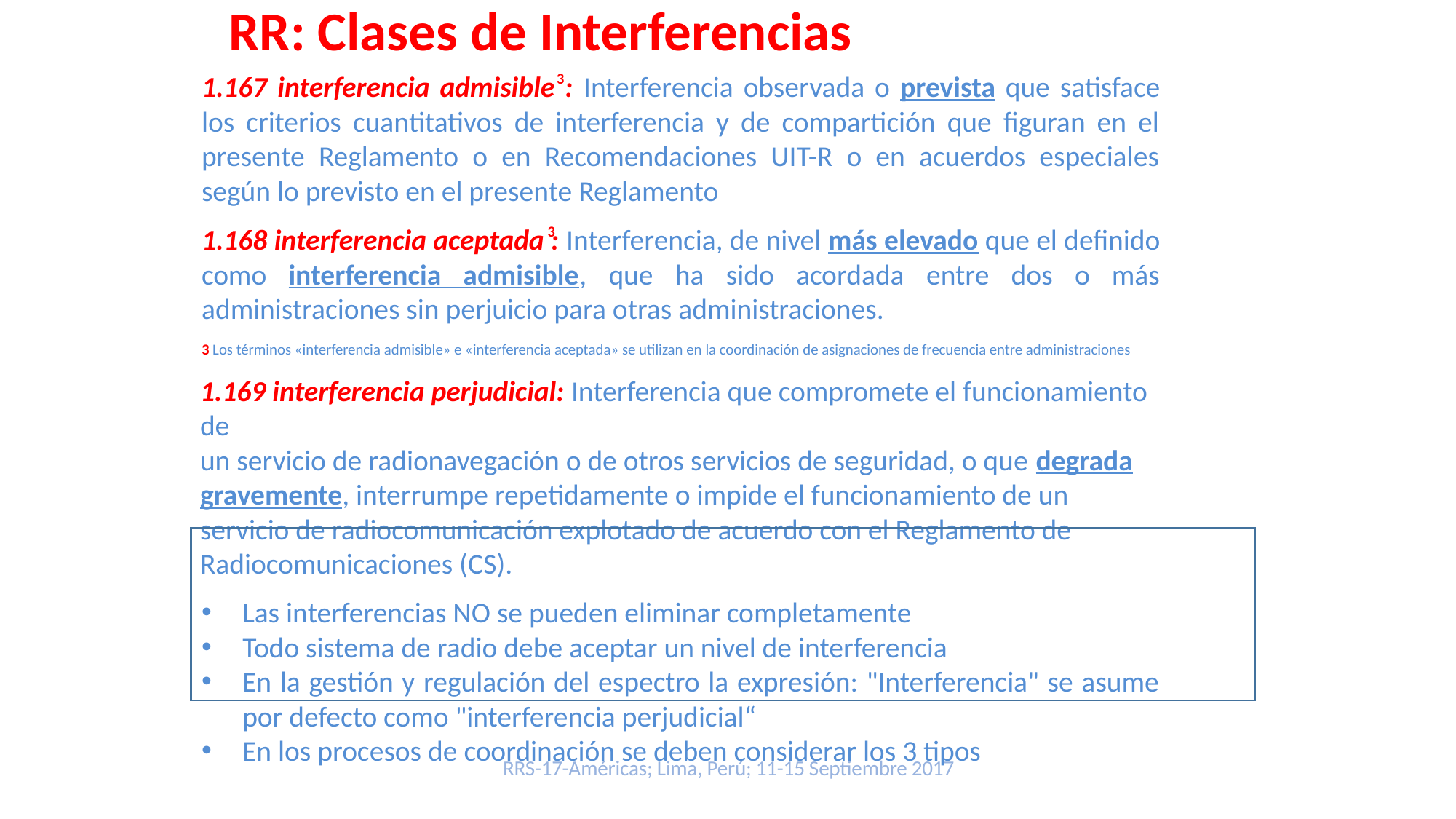

RR: Clases de Interferencias
3
1.167 interferencia admisible : Interferencia observada o prevista que satisface los criterios cuantitativos de interferencia y de compartición que figuran en el presente Reglamento o en Recomendaciones UIT-R o en acuerdos especiales según lo previsto en el presente Reglamento

1.168 interferencia aceptada : Interferencia, de nivel más elevado que el definido como interferencia admisible, que ha sido acordada entre dos o más administraciones sin perjuicio para otras administraciones.

3 Los términos «interferencia admisible» e «interferencia aceptada» se utilizan en la coordinación de asignaciones de frecuencia entre administraciones

1.169 interferencia perjudicial: Interferencia que compromete el funcionamiento de
un servicio de radionavegación o de otros servicios de seguridad, o que degrada gravemente, interrumpe repetidamente o impide el funcionamiento de un servicio de radiocomunicación explotado de acuerdo con el Reglamento de Radiocomunicaciones (CS).

Las interferencias NO se pueden eliminar completamente
Todo sistema de radio debe aceptar un nivel de interferencia
En la gestión y regulación del espectro la expresión: "Interferencia" se asume por defecto como "interferencia perjudicial“
En los procesos de coordinación se deben considerar los 3 tipos
3

RRS-17-Américas; Lima, Perú; 11-15 Septiembre 2017